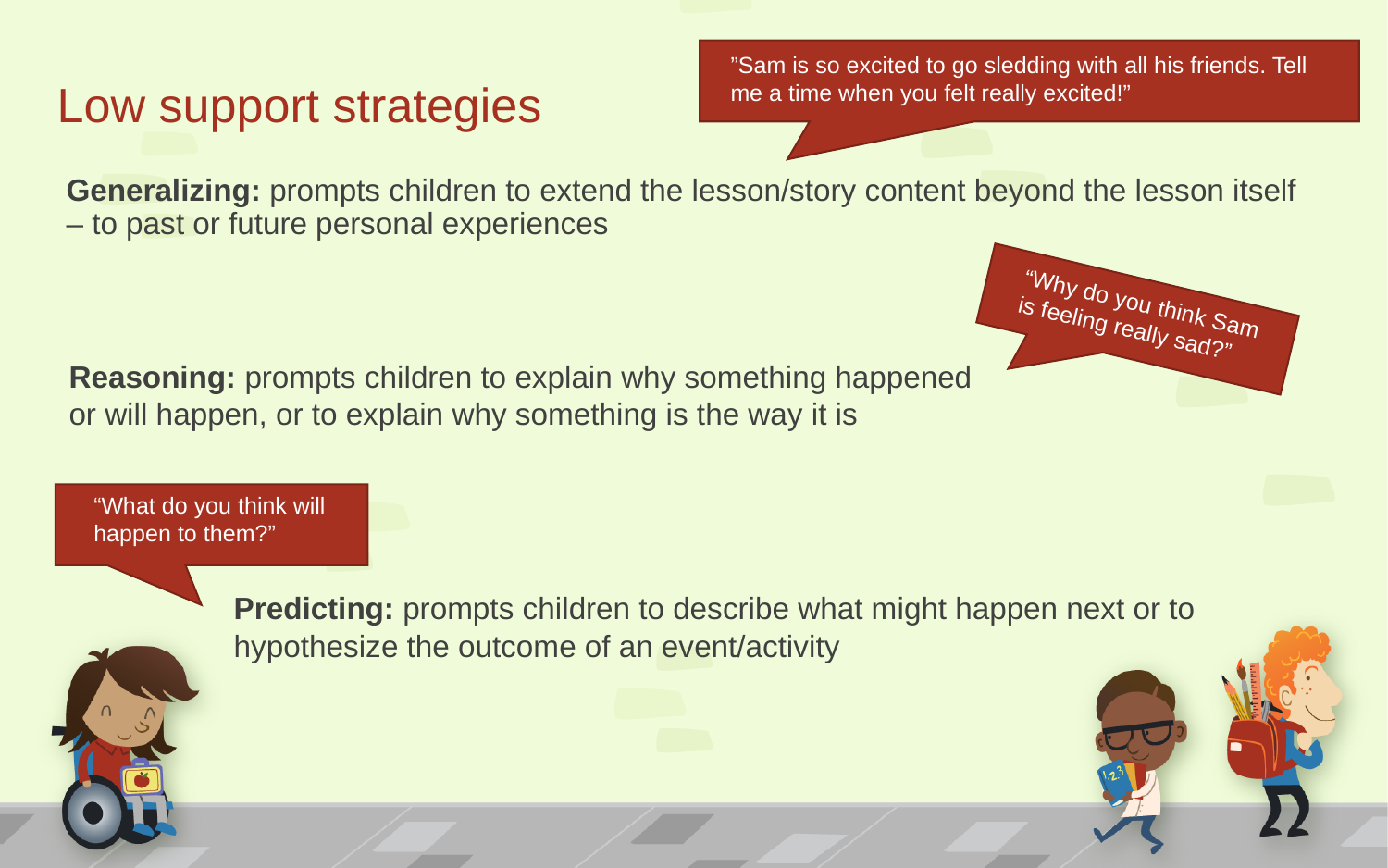

# Low support strategies

”Sam is so excited to go sledding with all his friends. Tell me a time when you felt really excited!”
Generalizing: prompts children to extend the lesson/story content beyond the lesson itself – to past or future personal experiences

“Why do you think Sam is feeling really sad?”

Reasoning: prompts children to explain why something happened or will happen, or to explain why something is the way it is

“What do you think will happen to them?”

Predicting: prompts children to describe what might happen next or to hypothesize the outcome of an event/activity